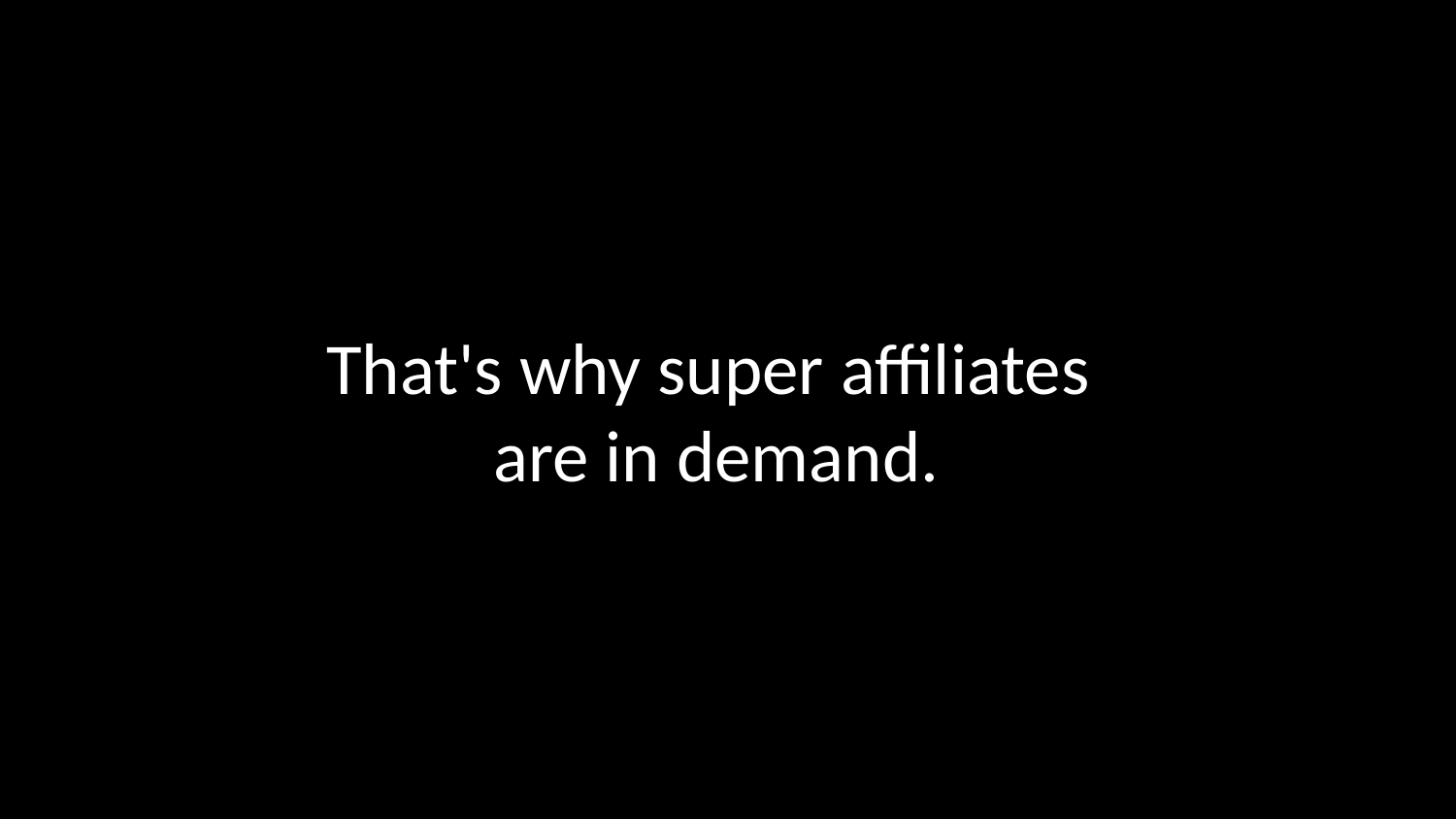

# That's why super affiliates are in demand.